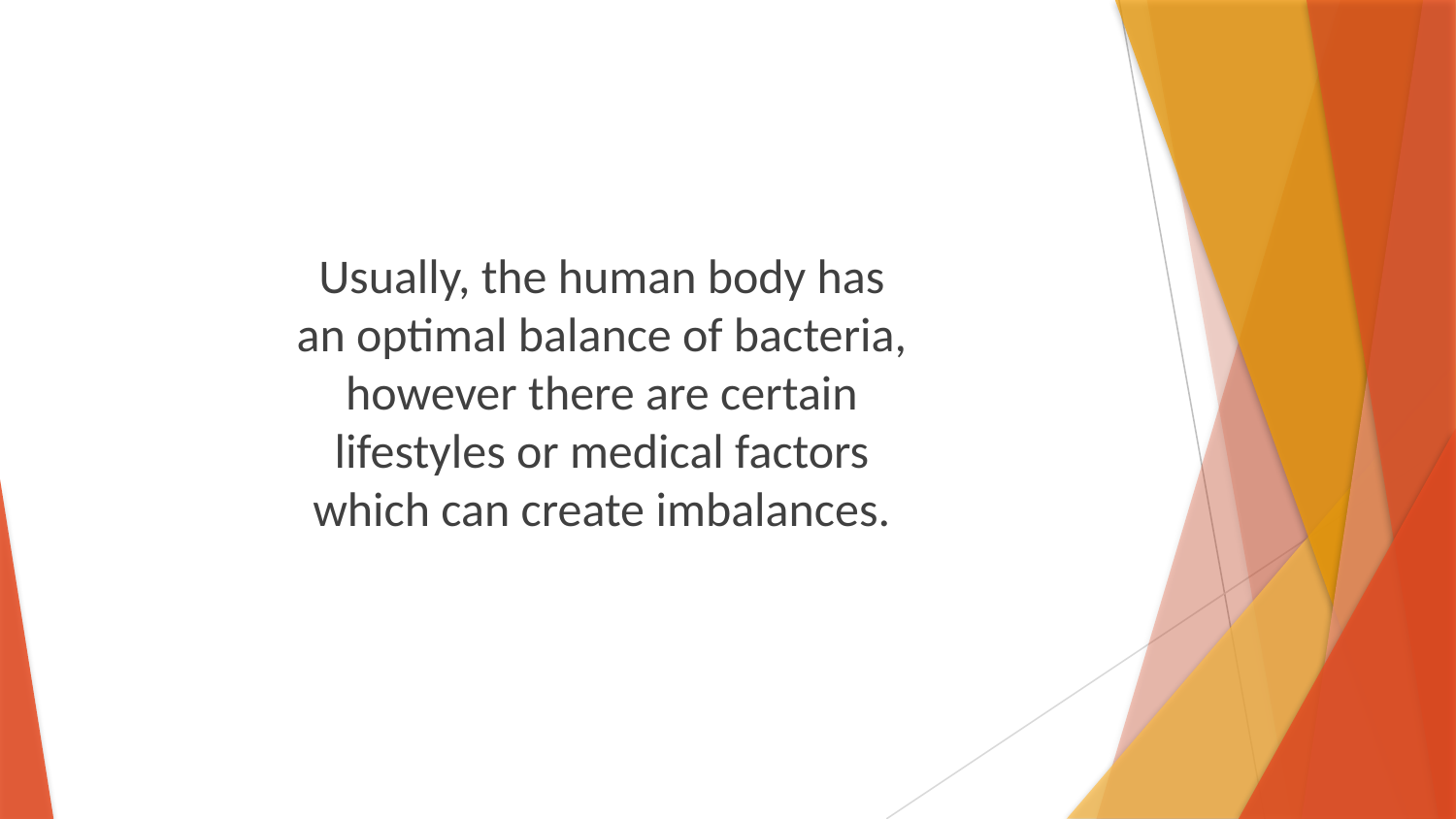

Usually, the human body has an optimal balance of bacteria, however there are certain lifestyles or medical factors which can create imbalances.